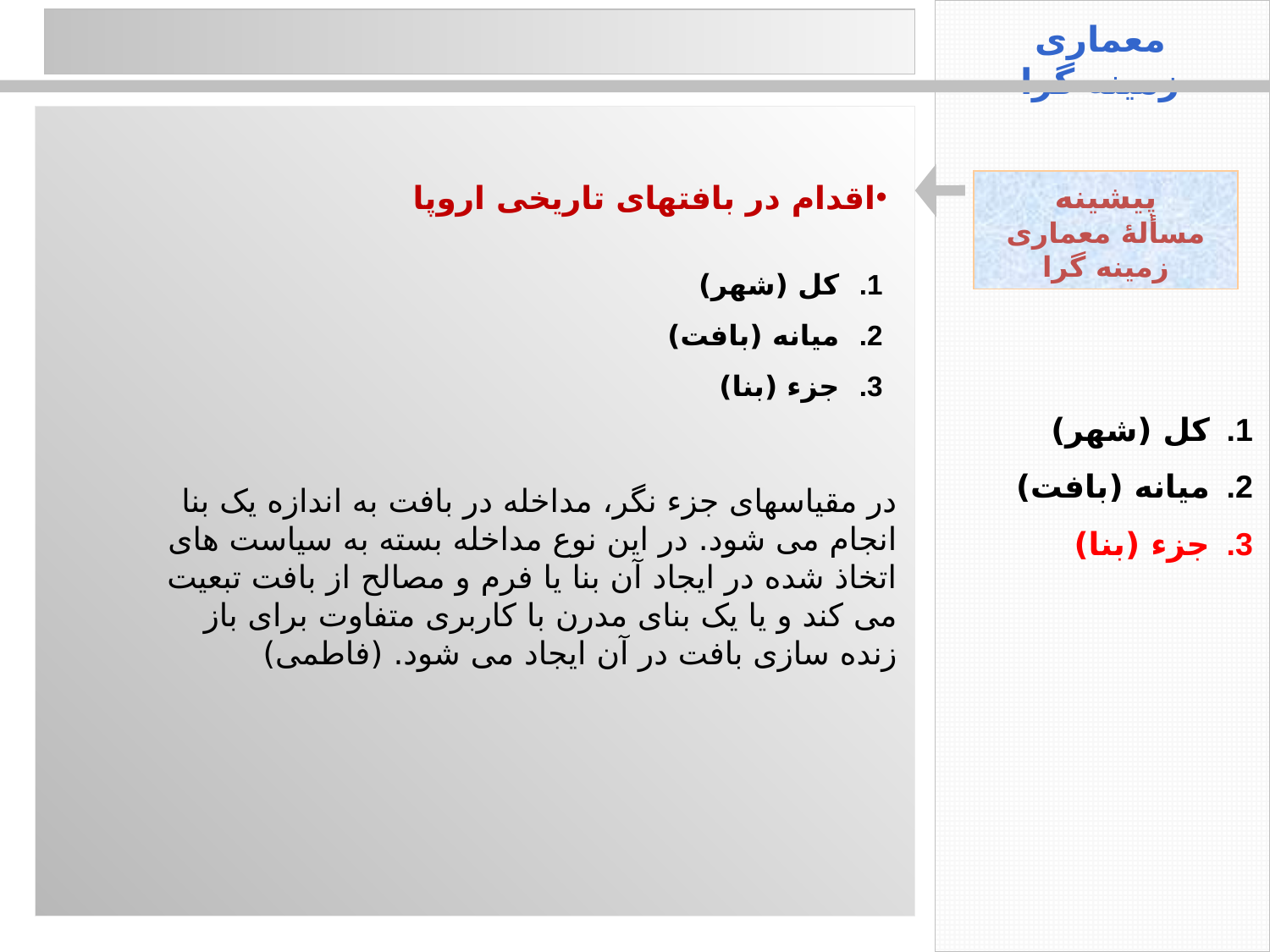

کل (شهر)
میانه (بافت)
جزء (بنا)

معماری زمینه گرا

پیشینه
مسألۀ معماری زمینه گرا
اقدام در بافتهای تاریخی اروپا

کل (شهر)
میانه (بافت)
جزء (بنا)

در مقیاسهای جزء نگر، مداخله در بافت به اندازه یک بنا انجام می شود. در این نوع مداخله بسته به سیاست های اتخاذ شده در ایجاد آن بنا یا فرم و مصالح از بافت تبعیت می کند و یا یک بنای مدرن با کاربری متفاوت برای باز زنده سازی بافت در آن ایجاد می شود. (فاطمی)
8